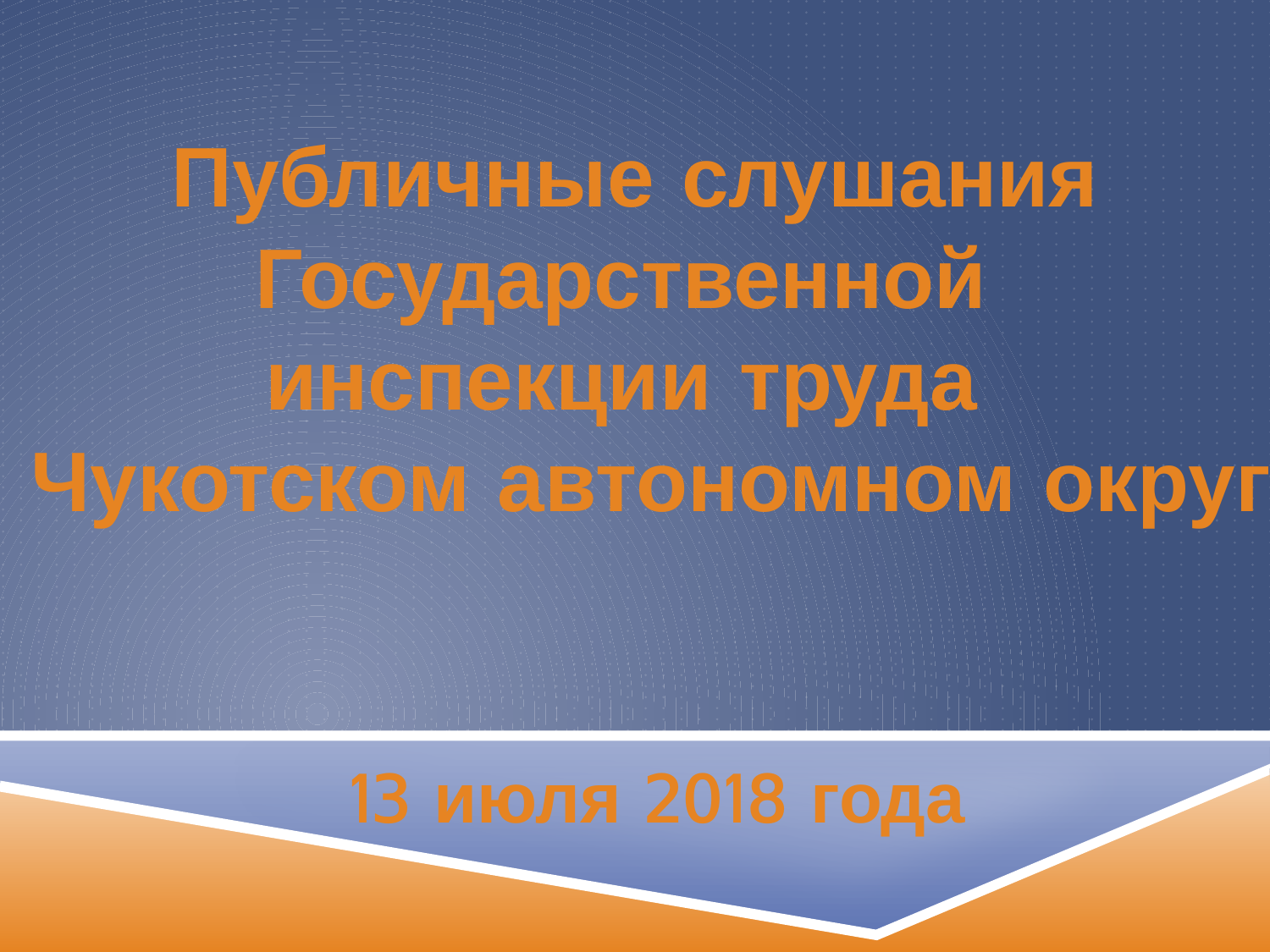

Публичные слушания
Государственной
инспекции труда
в Чукотском автономном округе
13 июля 2018 года